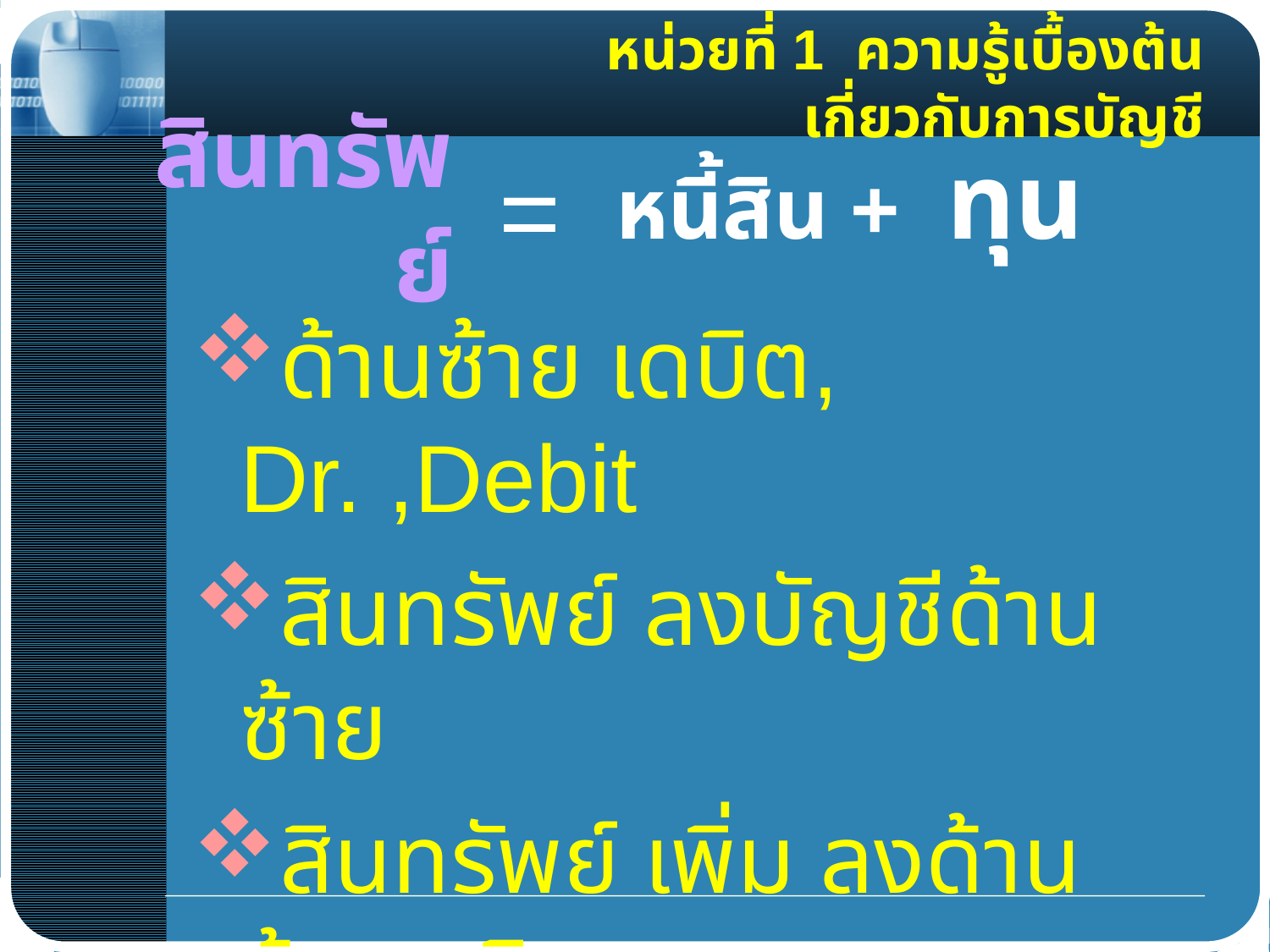

หน่วยที่ 1  ความรู้เบื้องต้นเกี่ยวกับการบัญชี
# สินทรัพย์
หนี้สิน +  ทุน
=
ด้านซ้าย เดบิต, Dr. ,Debit
สินทรัพย์ ลงบัญชีด้านซ้าย
สินทรัพย์ เพิ่ม ลงด้านซ้ายเดบิต
สินทรัพย์ ลด ลงด้านขวาเครดิต